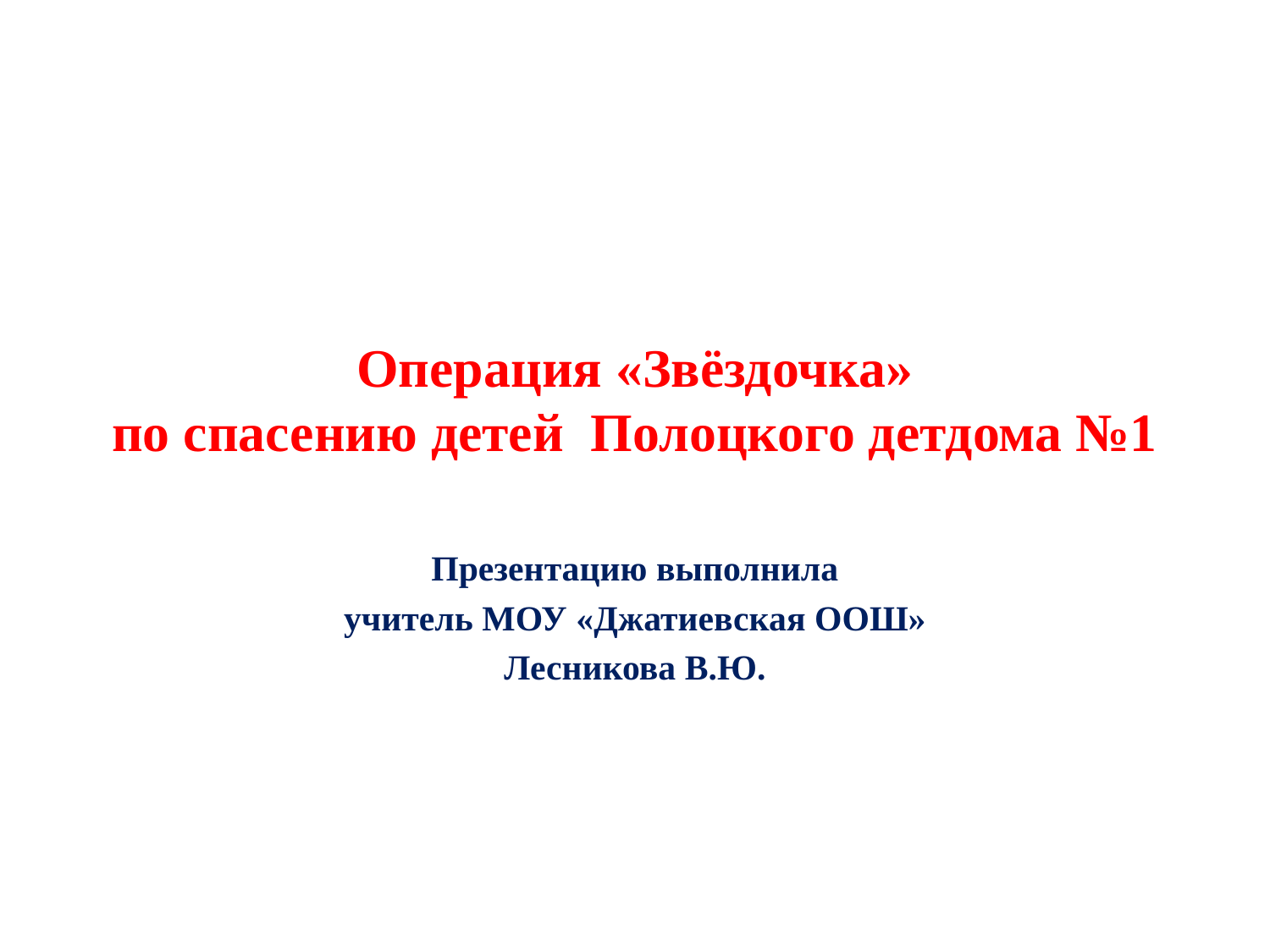

# Операция «Звёздочка» по спасению детей  Полоцкого детдома №1
Презентацию выполнила
учитель МОУ «Джатиевская ООШ»
Лесникова В.Ю.